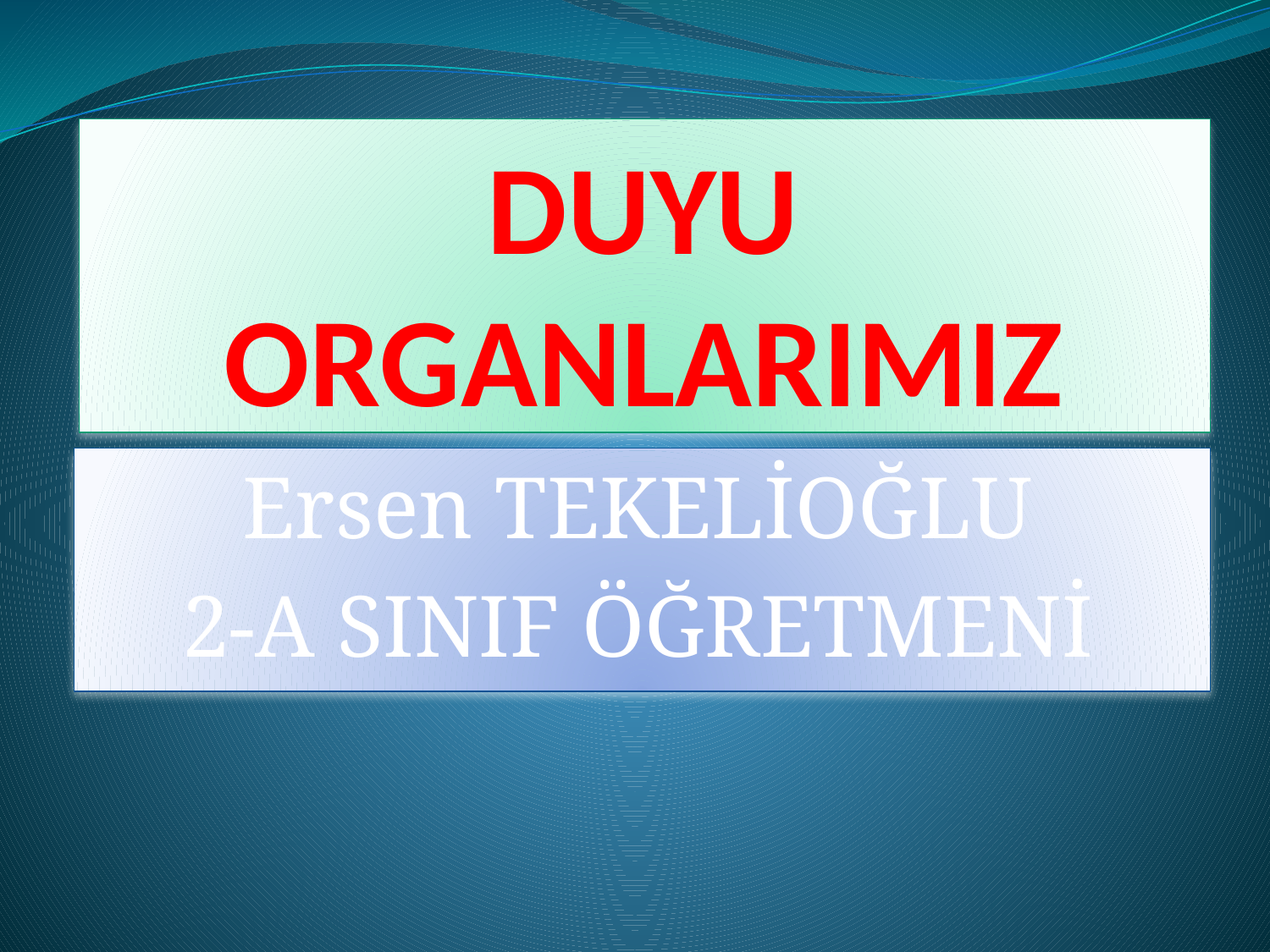

# DUYU ORGANLARIMIZ
Ersen TEKELİOĞLU
2-A SINIF ÖĞRETMENİ